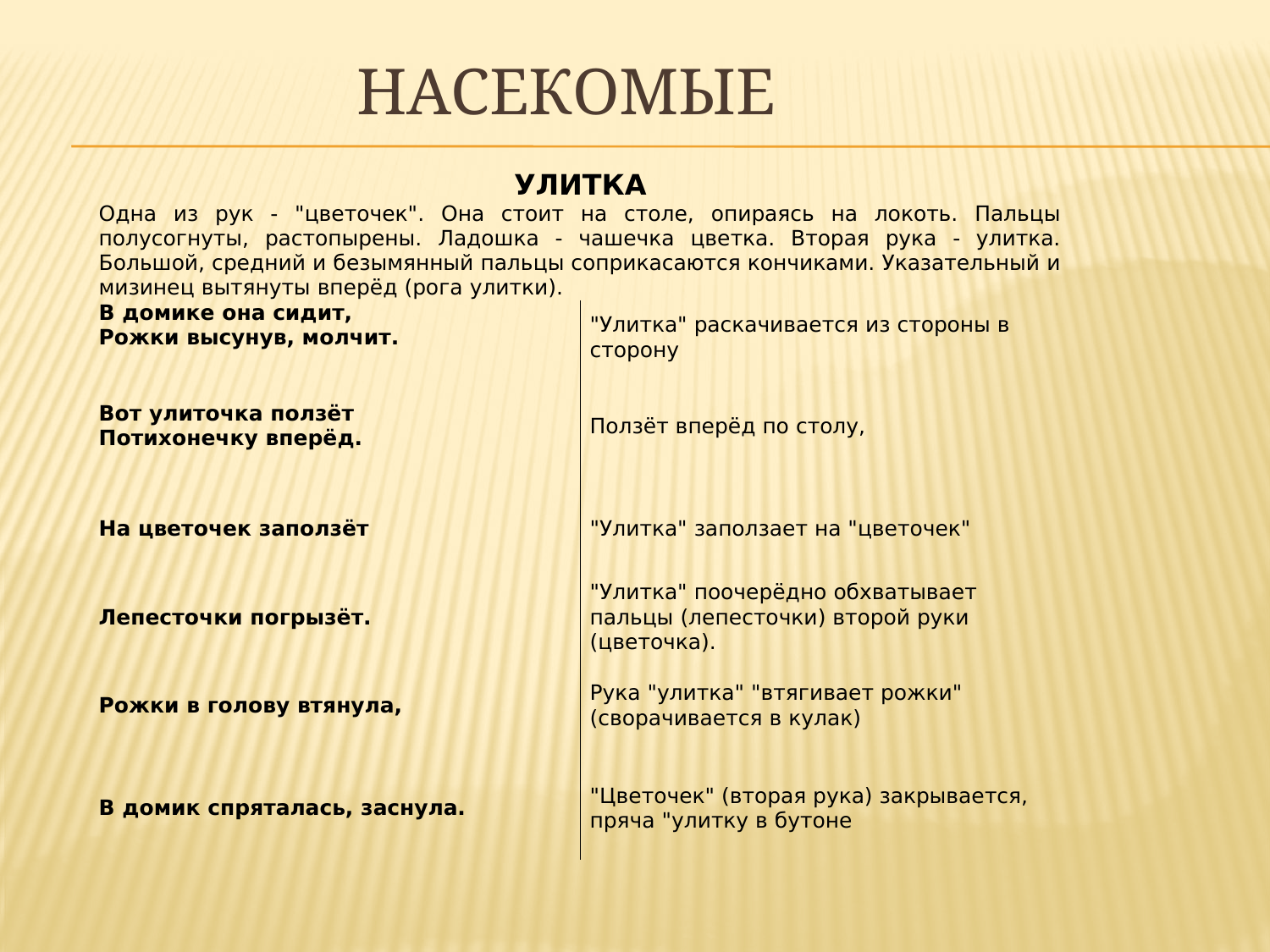

# насекомые
| УЛИТКА Одна из рук - "цветочек". Она стоит на столе, опираясь на локоть. Пальцы полусогнуты, растопырены. Ладошка - чашечка цветка. Вторая рука - улитка. Большой, средний и безымянный пальцы соприкасаются кончиками. Указательный и мизинец вытянуты вперёд (рога улитки). |  |
| --- | --- |
| В домике она сидит, Рожки высунув, молчит. | "Улитка" раскачивается из стороны в сторону |
| Вот улиточка ползёт Потихонечку вперёд. | Ползёт вперёд по столу, |
| На цветочек заползёт | "Улитка" заползает на "цветочек" |
| Лепесточки погрызёт. | "Улитка" поочерёдно обхватывает пальцы (лепесточки) второй руки (цветочка). |
| Рожки в голову втянула, | Рука "улитка" "втягивает рожки" (сворачивается в кулак) |
| В домик спряталась, заснула. | "Цветочек" (вторая рука) закрывается, пряча "улитку в бутоне |